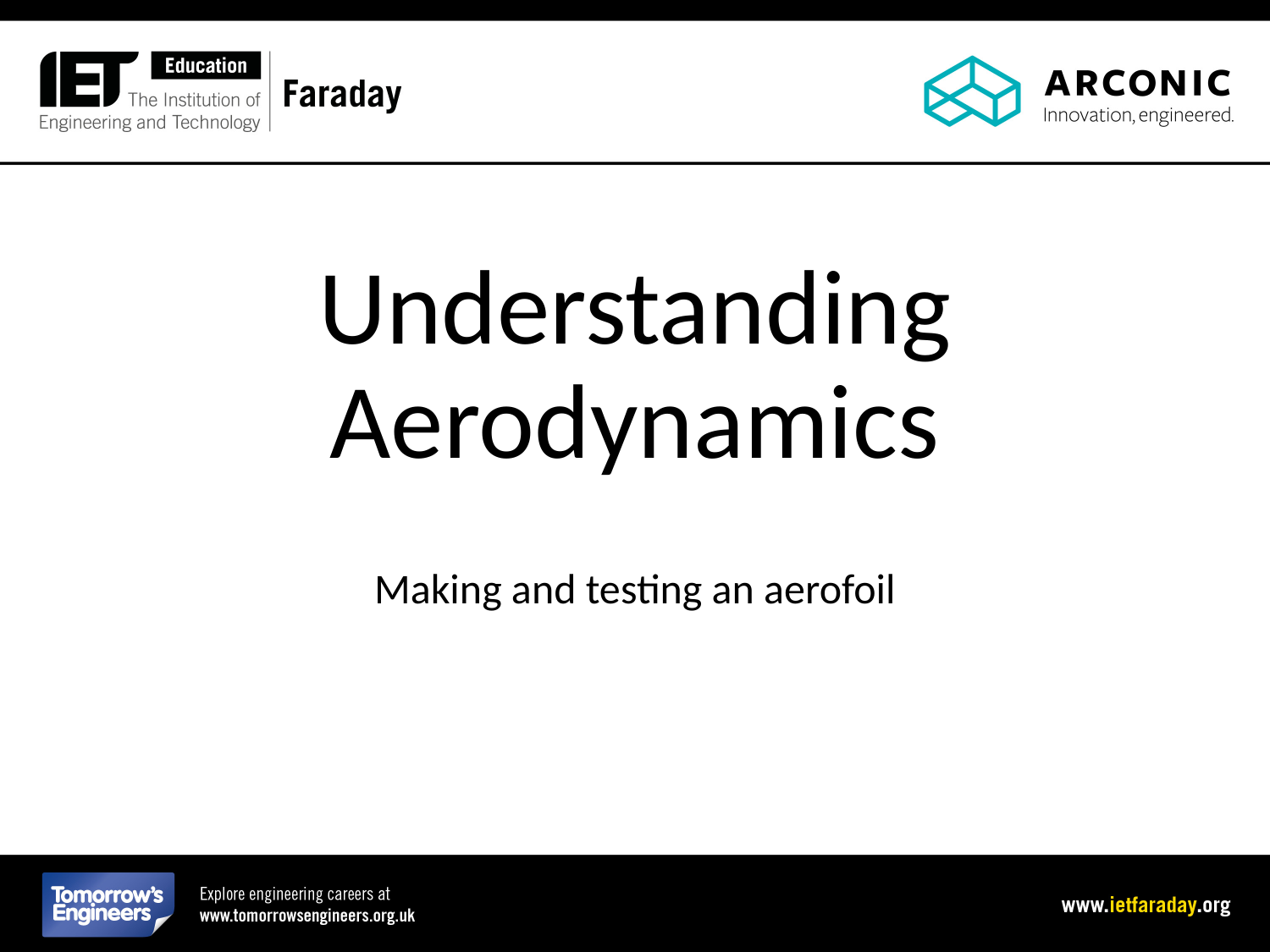

# Understanding Aerodynamics
Making and testing an aerofoil